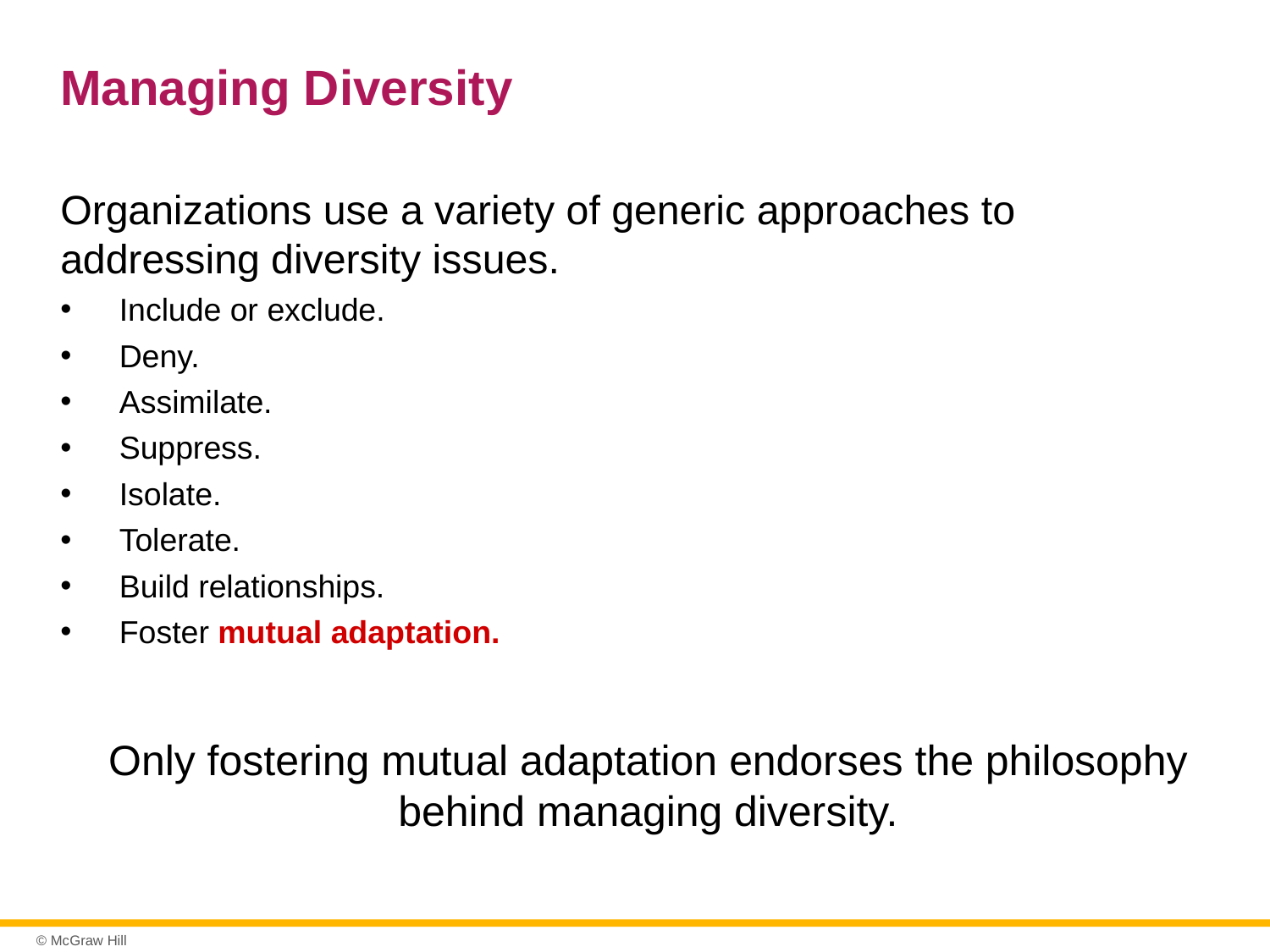

# Managing Diversity
Organizations use a variety of generic approaches to addressing diversity issues.
Include or exclude.
Deny.
Assimilate.
Suppress.
Isolate.
Tolerate.
Build relationships.
Foster mutual adaptation.

Only fostering mutual adaptation endorses the philosophy behind managing diversity.